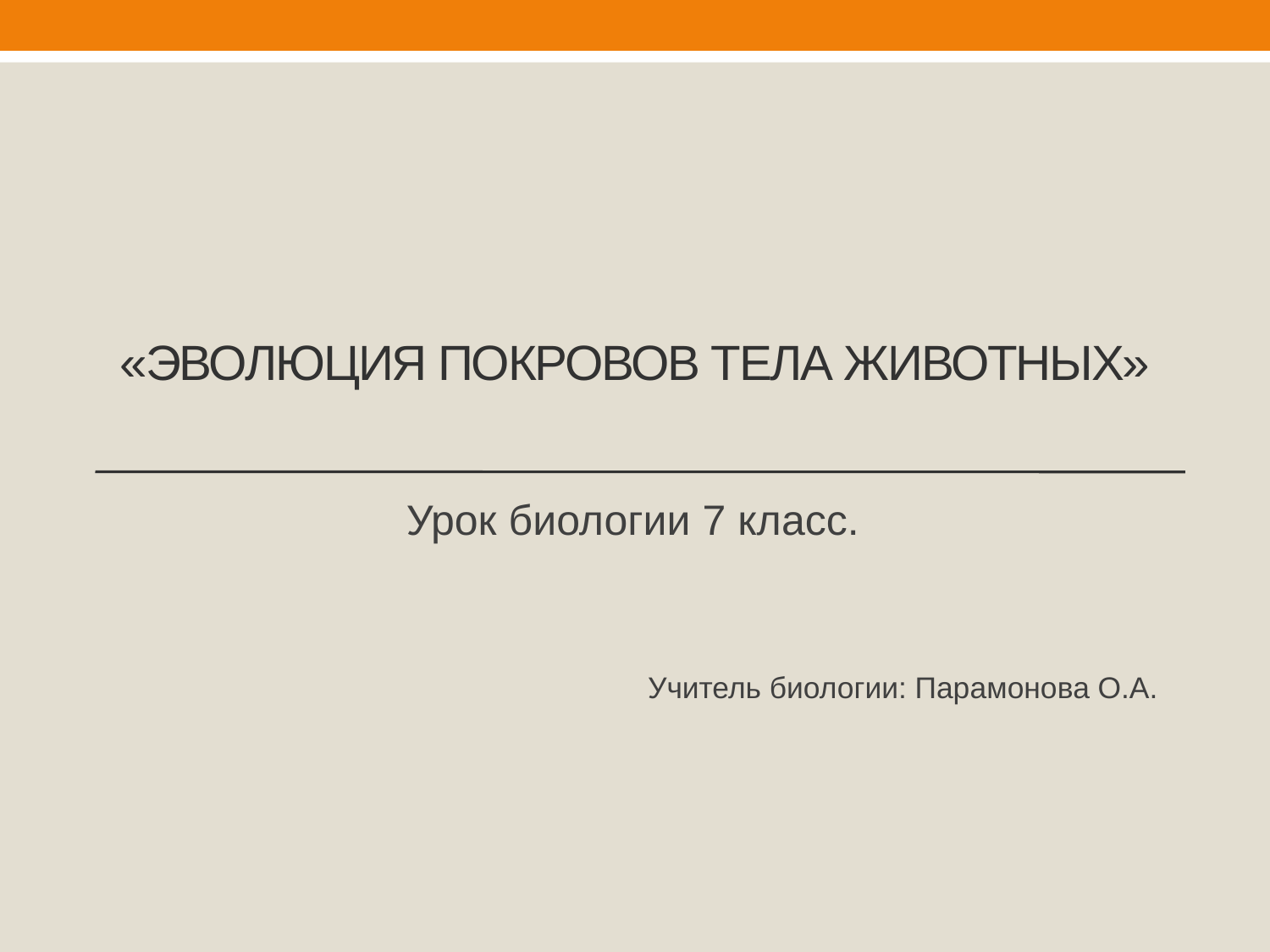

# «Эволюция покровов тела Животных»
Урок биологии 7 класс.

Учитель биологии: Парамонова О.А.